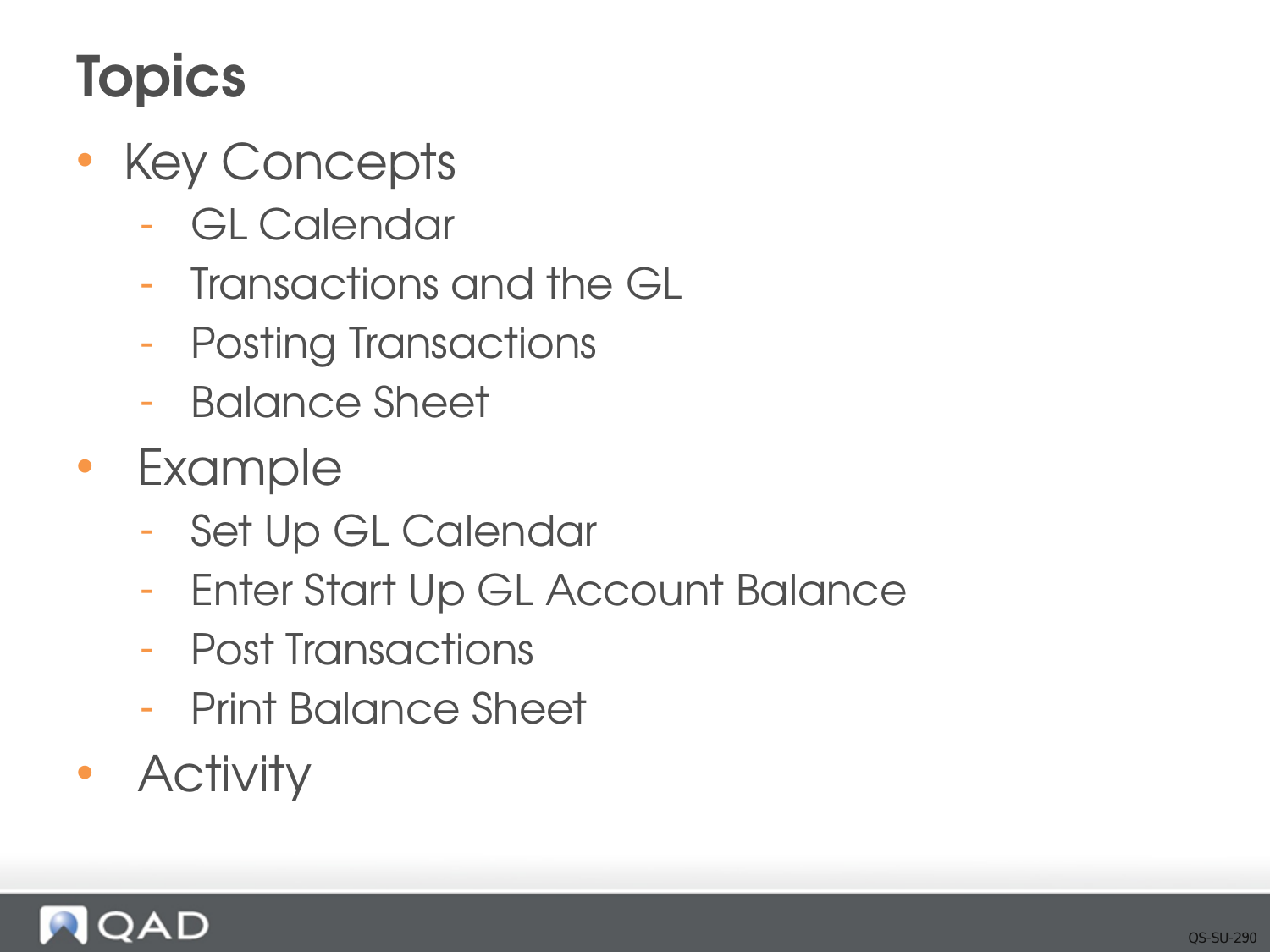

# Topics
Key Concepts
 GL Calendar
 Transactions and the GL
 Posting Transactions
 Balance Sheet
 Example
 Set Up GL Calendar
 Enter Start Up GL Account Balance
 Post Transactions
 Print Balance Sheet
 Activity

QS-SU-290